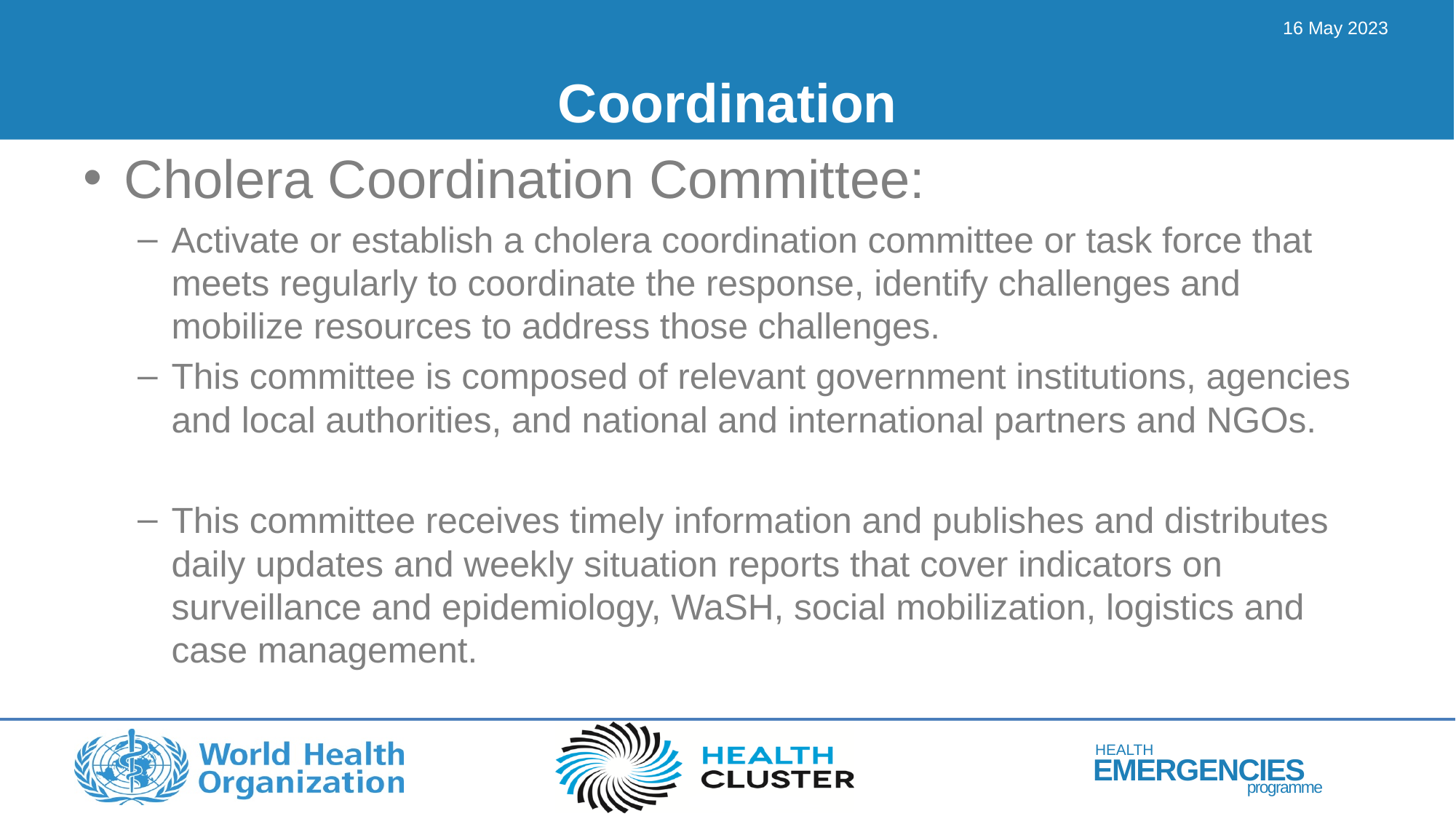

16 May 2023
# Coordination
Cholera Coordination Committee:
Activate or establish a cholera coordination committee or task force that meets regularly to coordinate the response, identify challenges and mobilize resources to address those challenges.
This committee is composed of relevant government institutions, agencies and local authorities, and national and international partners and NGOs.

This committee receives timely information and publishes and distributes daily updates and weekly situation reports that cover indicators on surveillance and epidemiology, WaSH, social mobilization, logistics and case management.